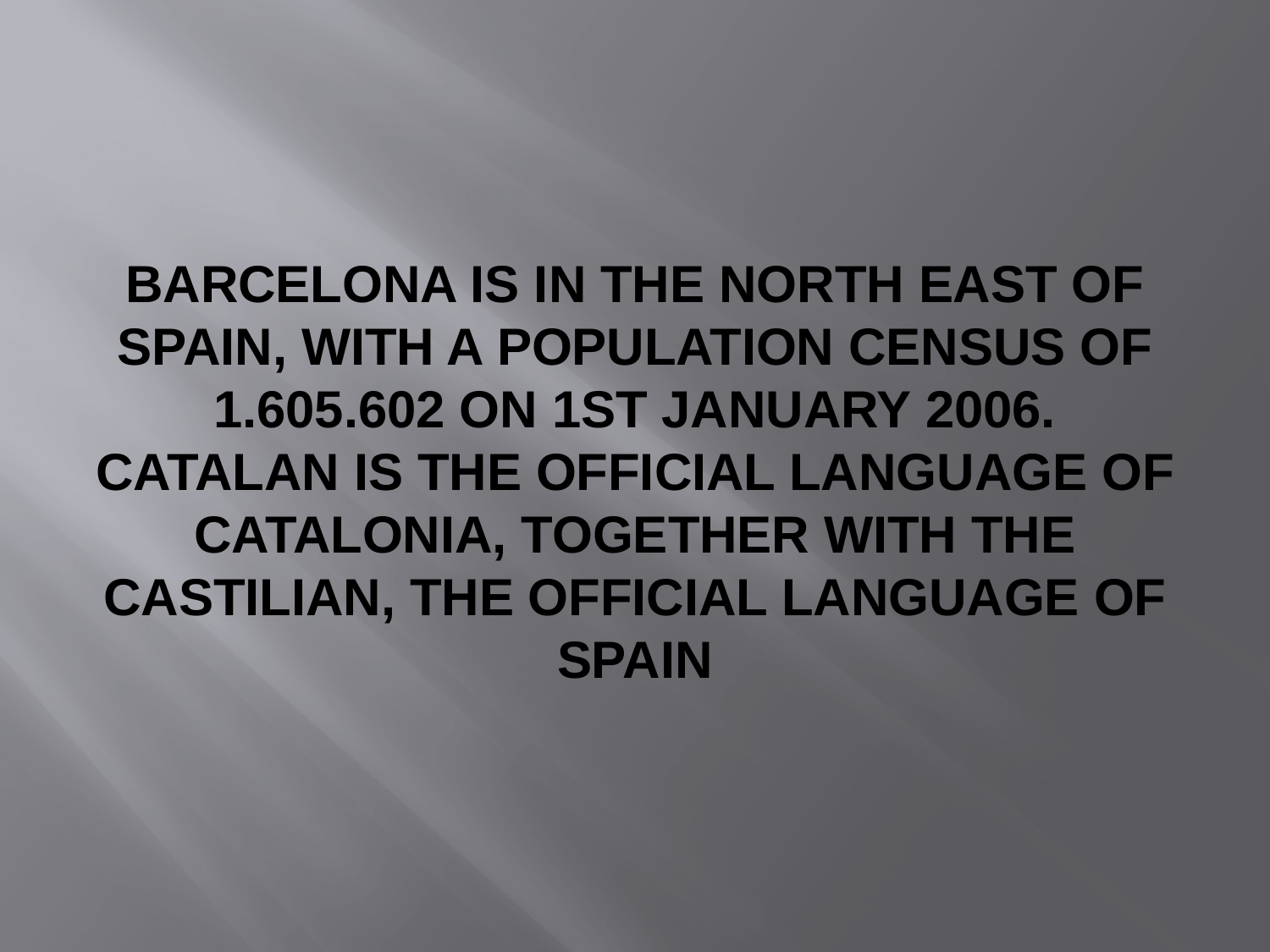

# BARCELONA IS IN THE NORTH EAST OF SPAIN, WITH A POPULATION CENSUS OF 1.605.602 ON 1ST JANUARY 2006. CATALAN IS THE OFFICIAL LANGUAGE OF CATALONIA, TOGETHER WITH THE CASTILIAN, THE OFFICIAL LANGUAGE OF SPAIN